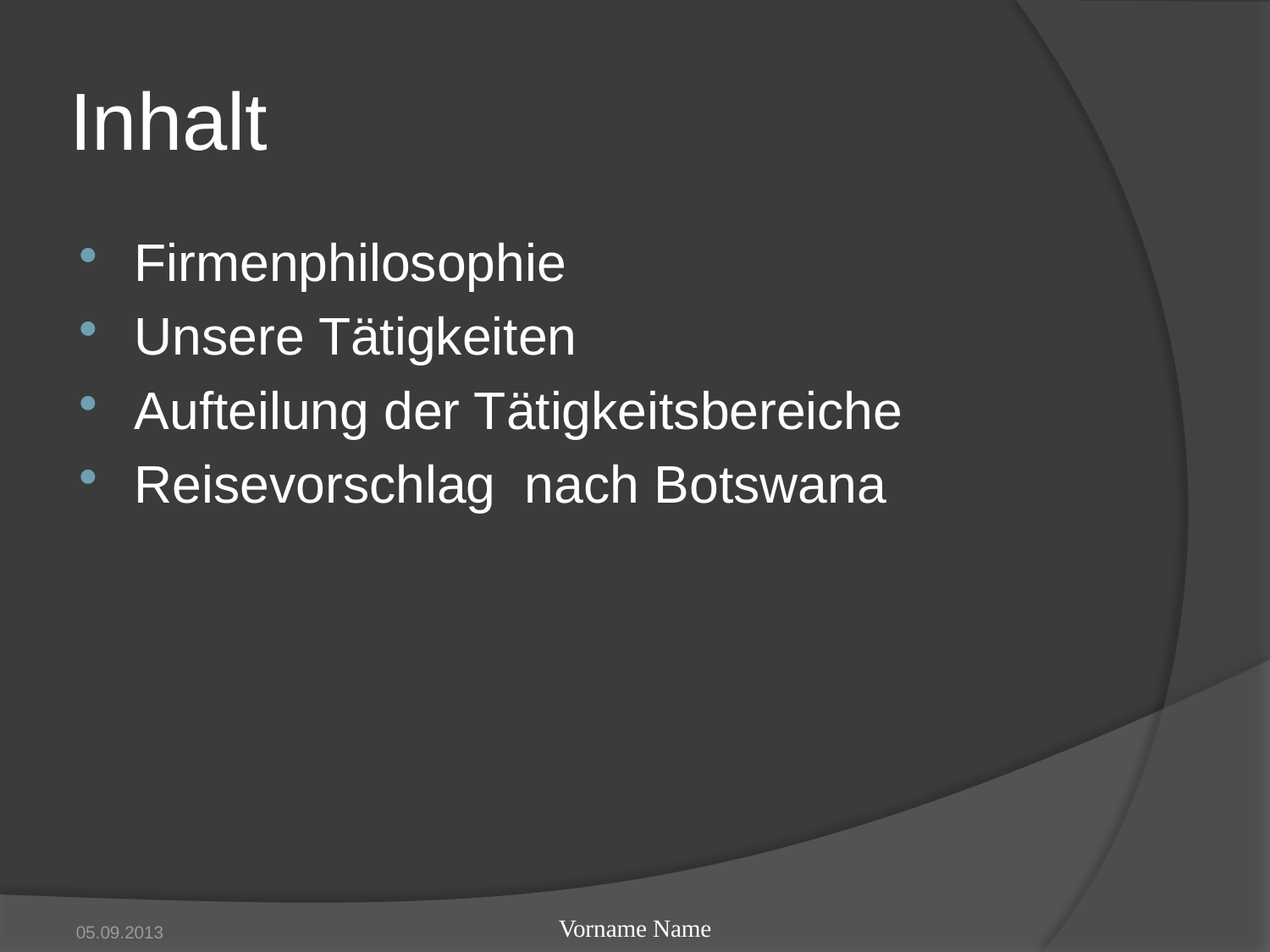

# Inhalt
Firmenphilosophie
Unsere Tätigkeiten
Aufteilung der Tätigkeitsbereiche
Reisevorschlag  nach Botswana
05.09.2013
Vorname Name